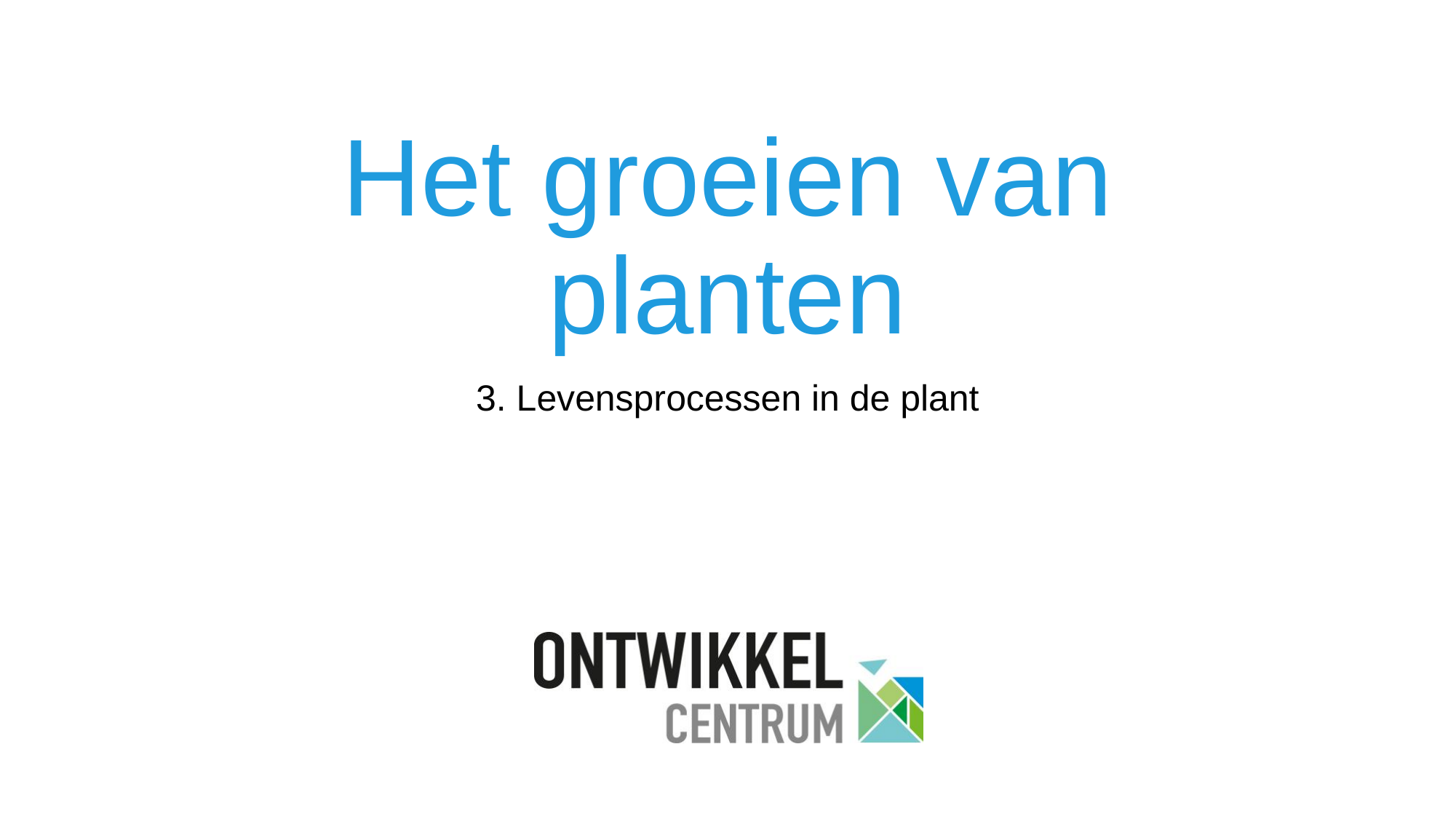

# Het groeien van planten
3. Levensprocessen in de plant